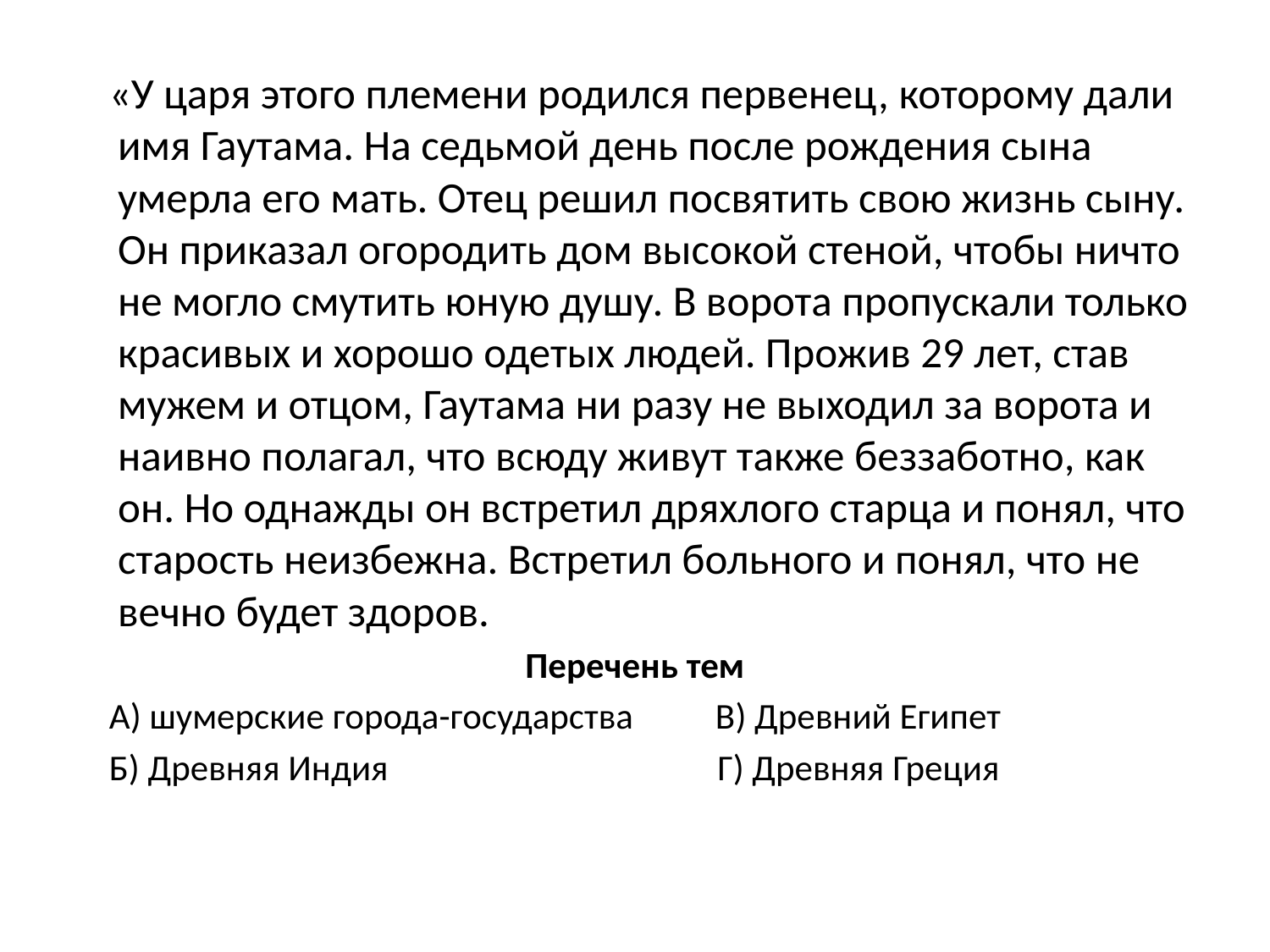

«У царя этого племени родился первенец, которому дали имя Гаутама. На седьмой день после рождения сына умерла его мать. Отец решил посвятить свою жизнь сыну. Он приказал огородить дом высокой стеной, чтобы ничто не могло смутить юную душу. В ворота пропускали только красивых и хорошо одетых людей. Прожив 29 лет, став мужем и отцом, Гаутама ни разу не выходил за ворота и наивно полагал, что всюду живут также беззаботно, как он. Но однажды он встретил дряхлого старца и понял, что старость неизбежна. Встретил больного и понял, что не вечно будет здоров.
Перечень тем
    А) шумерские города-государства          В) Древний Египет
    Б) Древняя Индия                                        Г) Древняя Греция